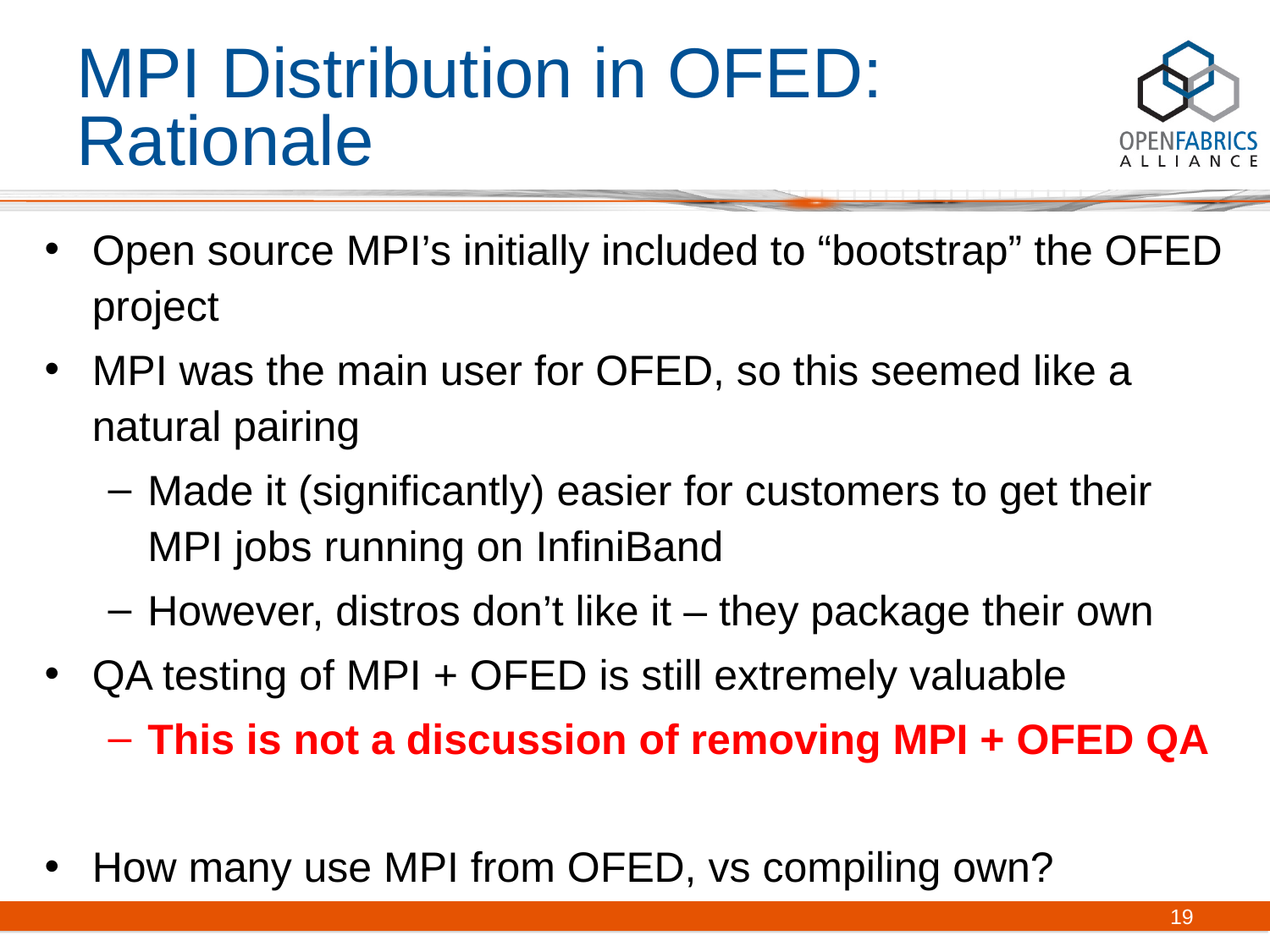

MPI Distribution in OFED: Rationale
Open source MPI’s initially included to “bootstrap” the OFED project
MPI was the main user for OFED, so this seemed like a natural pairing
Made it (significantly) easier for customers to get their MPI jobs running on InfiniBand
However, distros don’t like it – they package their own
QA testing of MPI + OFED is still extremely valuable
This is not a discussion of removing MPI + OFED QA

How many use MPI from OFED, vs compiling own?

19